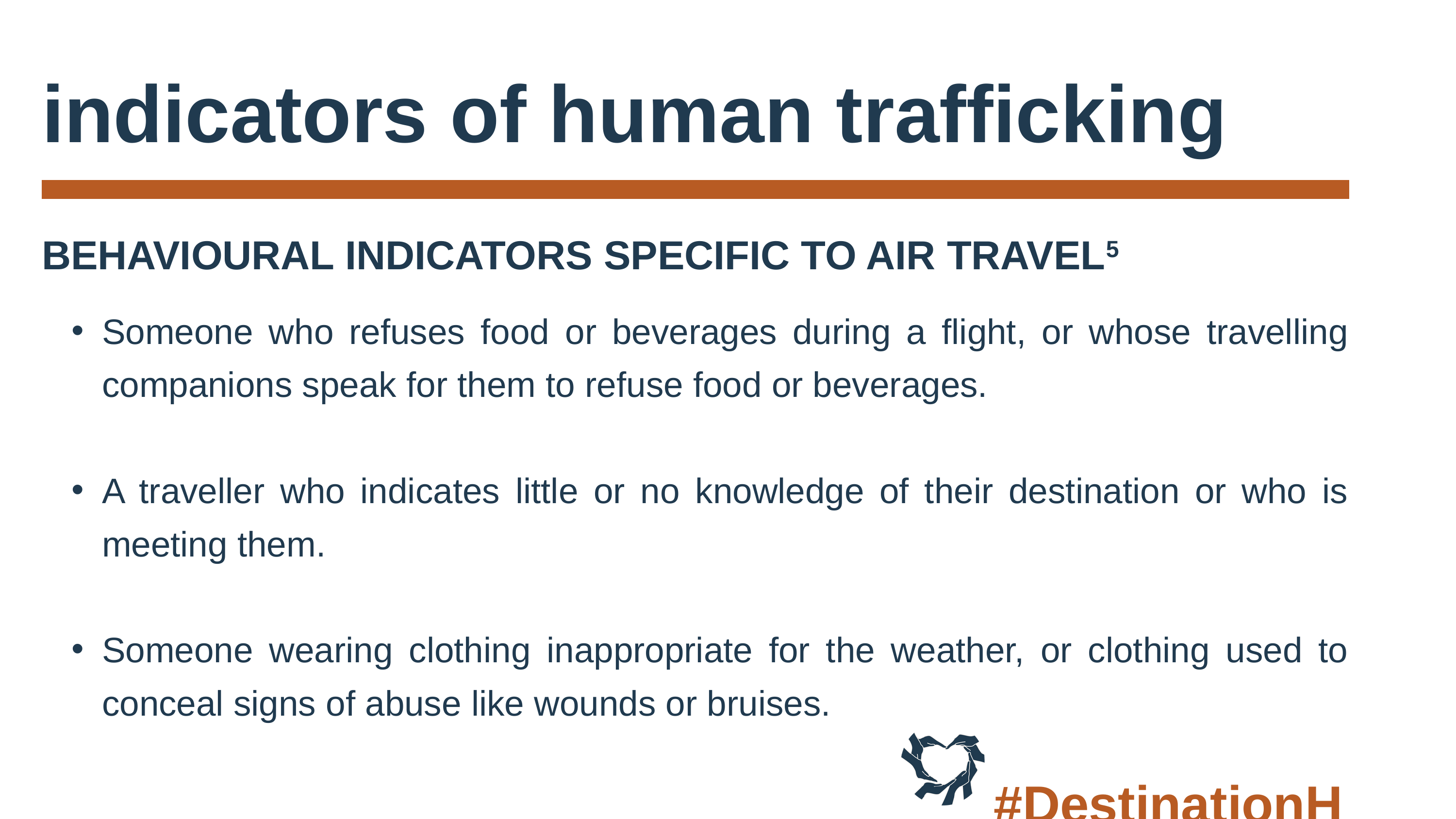

indicators of human trafficking

BEHAVIOURAL INDICATORS SPECIFIC TO AIR TRAVEL5
Someone who refuses food or beverages during a flight, or whose travelling companions speak for them to refuse food or beverages.

A traveller who indicates little or no knowledge of their destination or who is meeting them.

Someone wearing clothing inappropriate for the weather, or clothing used to conceal signs of abuse like wounds or bruises.

#DestinationHope